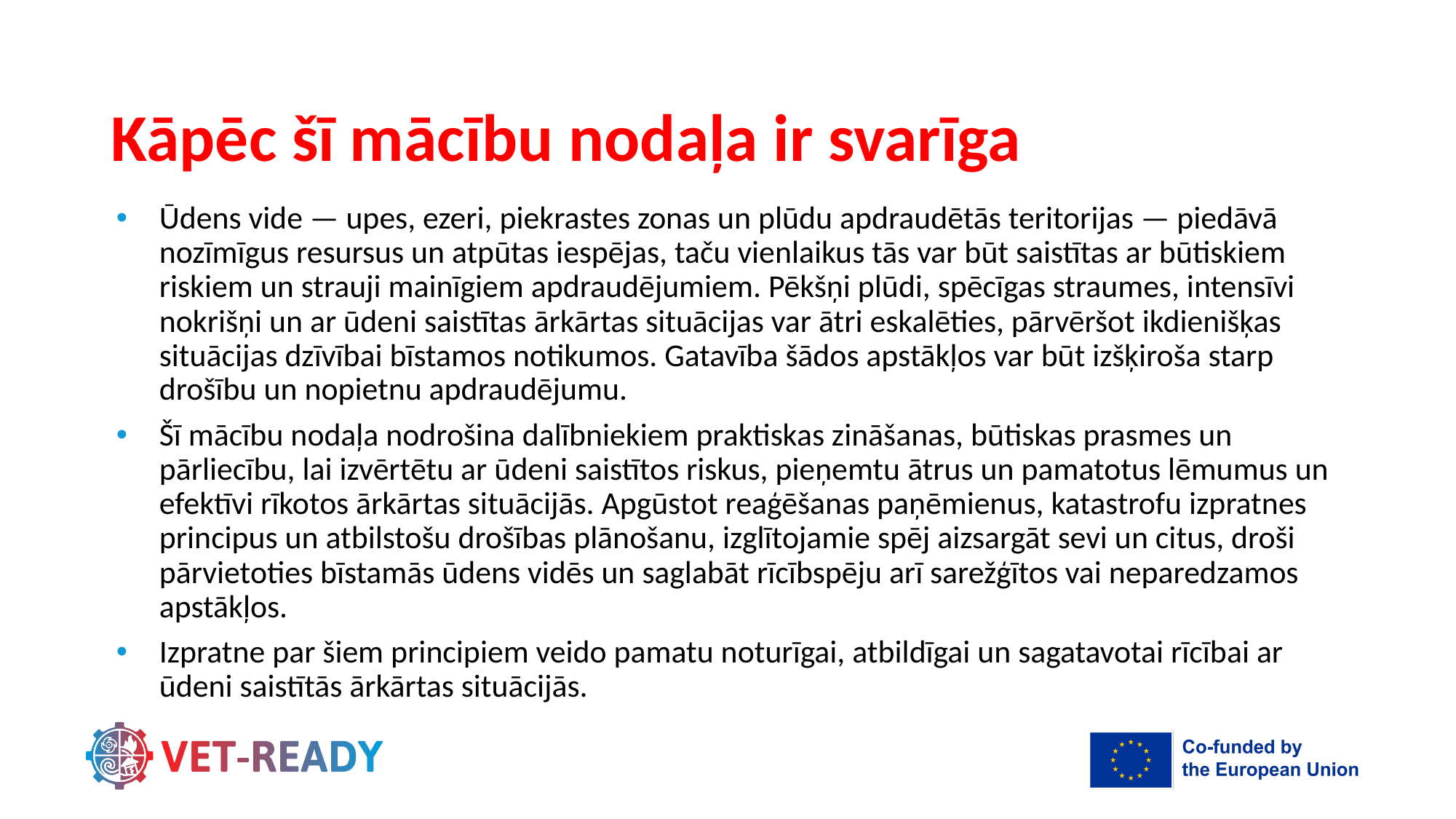

# Kāpēc šī mācību nodaļa ir svarīga
Ūdens vide — upes, ezeri, piekrastes zonas un plūdu apdraudētās teritorijas — piedāvā nozīmīgus resursus un atpūtas iespējas, taču vienlaikus tās var būt saistītas ar būtiskiem riskiem un strauji mainīgiem apdraudējumiem. Pēkšņi plūdi, spēcīgas straumes, intensīvi nokrišņi un ar ūdeni saistītas ārkārtas situācijas var ātri eskalēties, pārvēršot ikdienišķas situācijas dzīvībai bīstamos notikumos. Gatavība šādos apstākļos var būt izšķiroša starp drošību un nopietnu apdraudējumu.
Šī mācību nodaļa nodrošina dalībniekiem praktiskas zināšanas, būtiskas prasmes un pārliecību, lai izvērtētu ar ūdeni saistītos riskus, pieņemtu ātrus un pamatotus lēmumus un efektīvi rīkotos ārkārtas situācijās. Apgūstot reaģēšanas paņēmienus, katastrofu izpratnes principus un atbilstošu drošības plānošanu, izglītojamie spēj aizsargāt sevi un citus, droši pārvietoties bīstamās ūdens vidēs un saglabāt rīcībspēju arī sarežģītos vai neparedzamos apstākļos.
Izpratne par šiem principiem veido pamatu noturīgai, atbildīgai un sagatavotai rīcībai ar ūdeni saistītās ārkārtas situācijās.